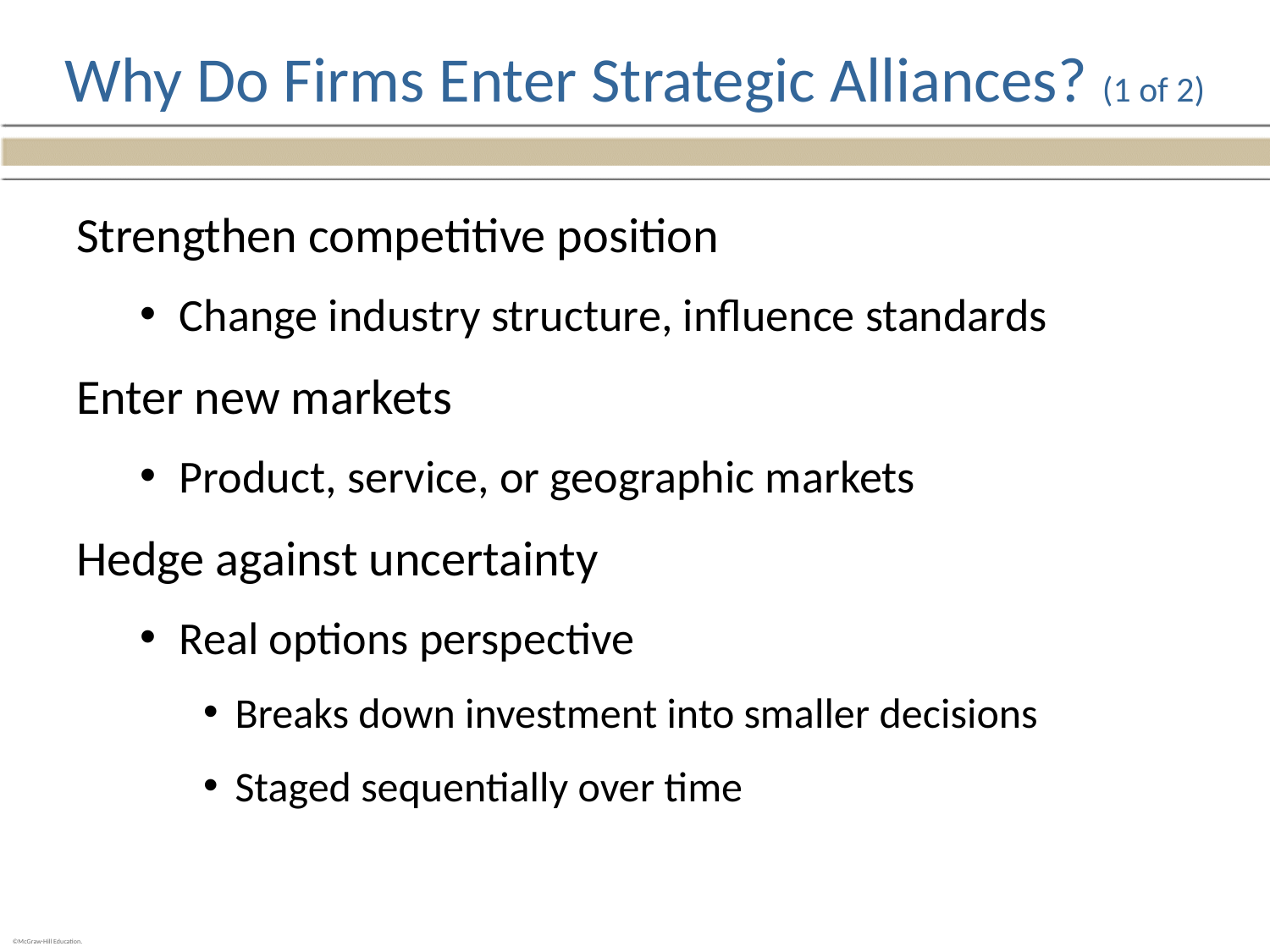

# Why Do Firms Enter Strategic Alliances? (1 of 2)
Strengthen competitive position
Change industry structure, influence standards
Enter new markets
Product, service, or geographic markets
Hedge against uncertainty
Real options perspective
Breaks down investment into smaller decisions
Staged sequentially over time